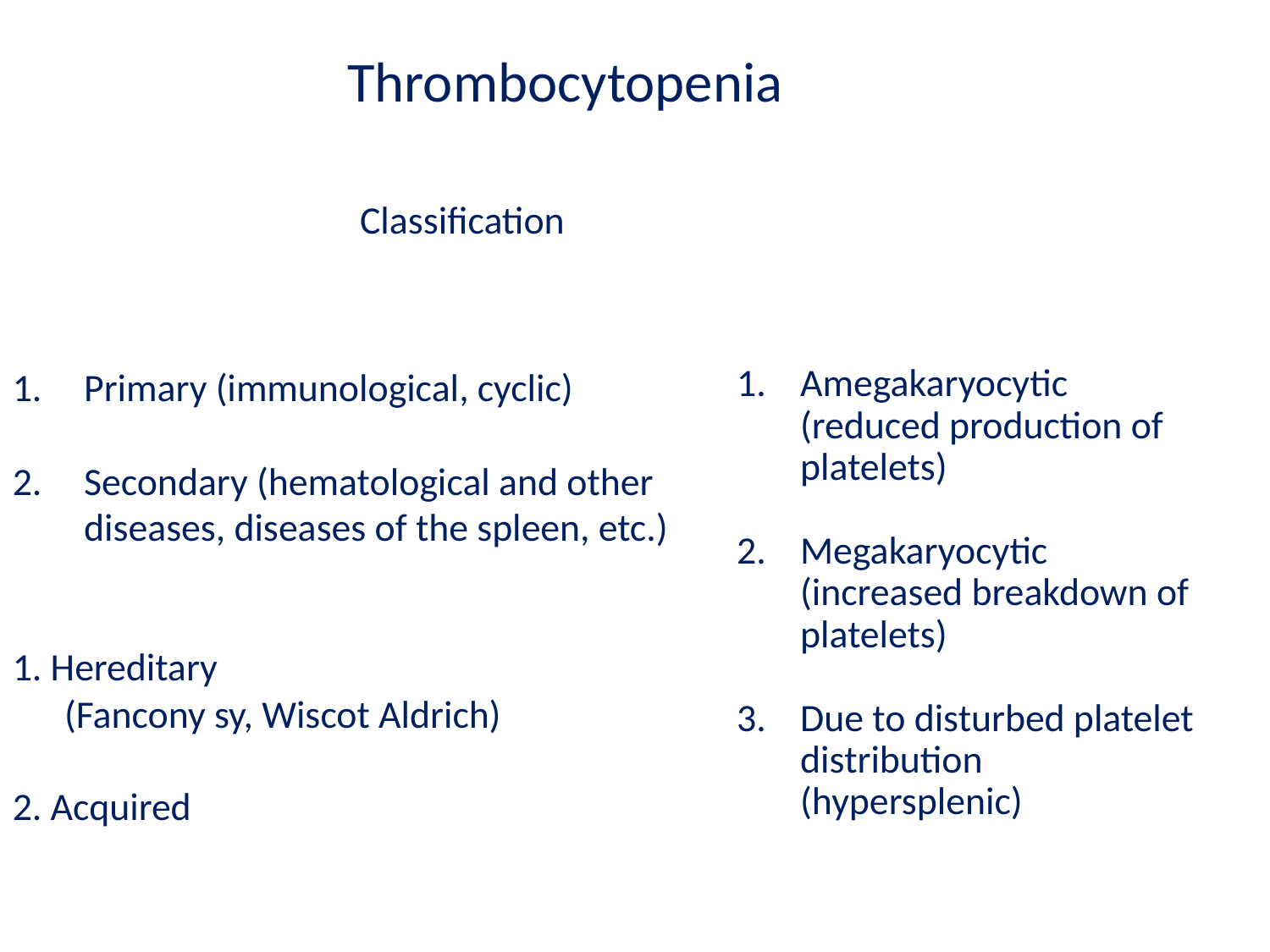

Thrombocytopenia
                                        Classification

Primary (immunological, cyclic)

Secondary (hematological and other diseases, diseases of the spleen, etc.)

1. Hereditary
      (Fancony sy, Wiscot Aldrich)

2. Acquired
Amegakaryocytic (reduced production of platelets)

Megakaryocytic (increased breakdown of platelets)

Due to disturbed platelet distribution (hypersplenic)